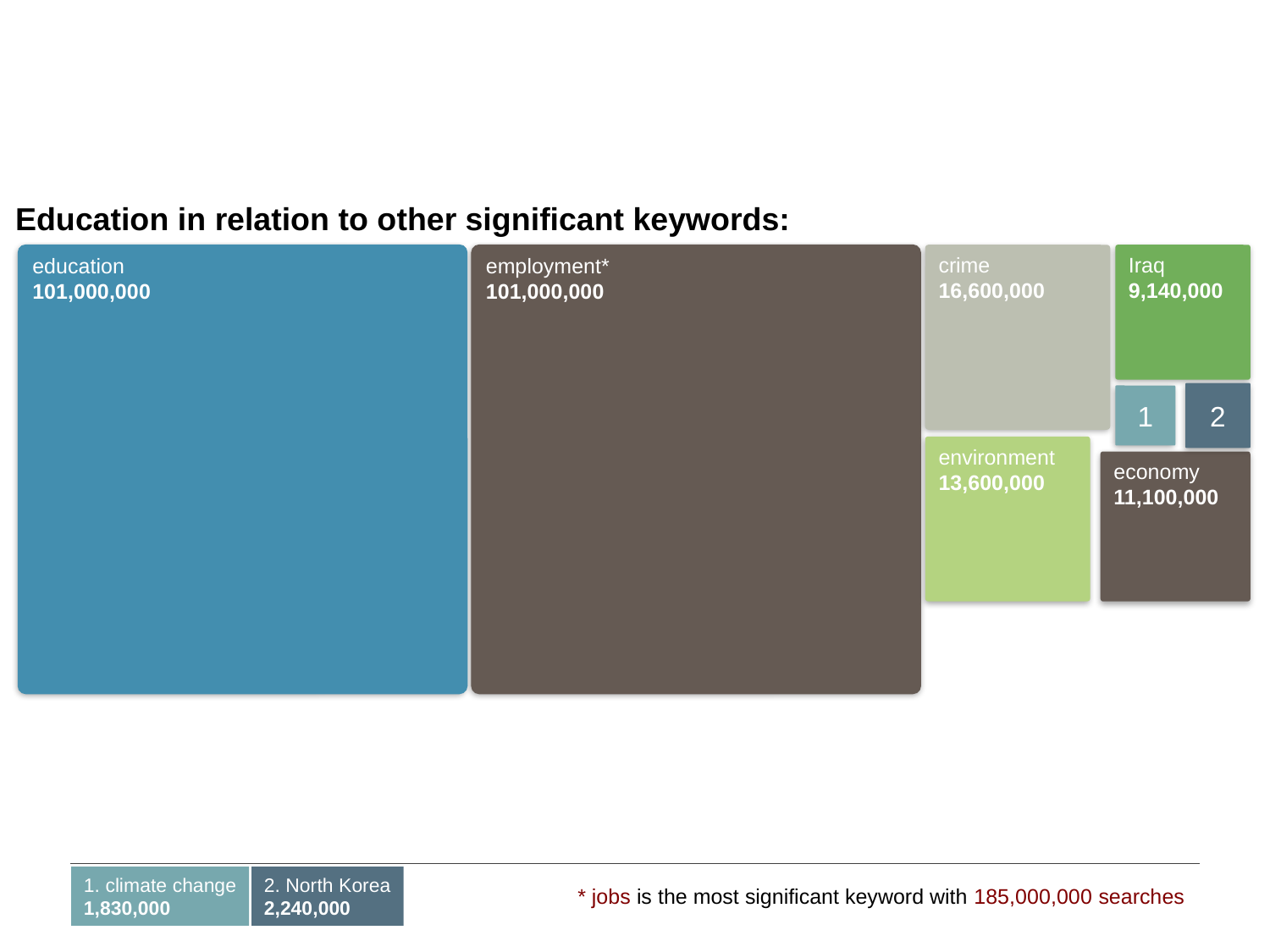

Education in relation to other significant keywords:
education
101,000,000
employment*
101,000,000
crime
16,600,000
Iraq
9,140,000
2
1
environment
13,600,000
economy
11,100,000
1. climate change
1,830,000
2. North Korea
2,240,000
* jobs is the most significant keyword with 185,000,000 searches